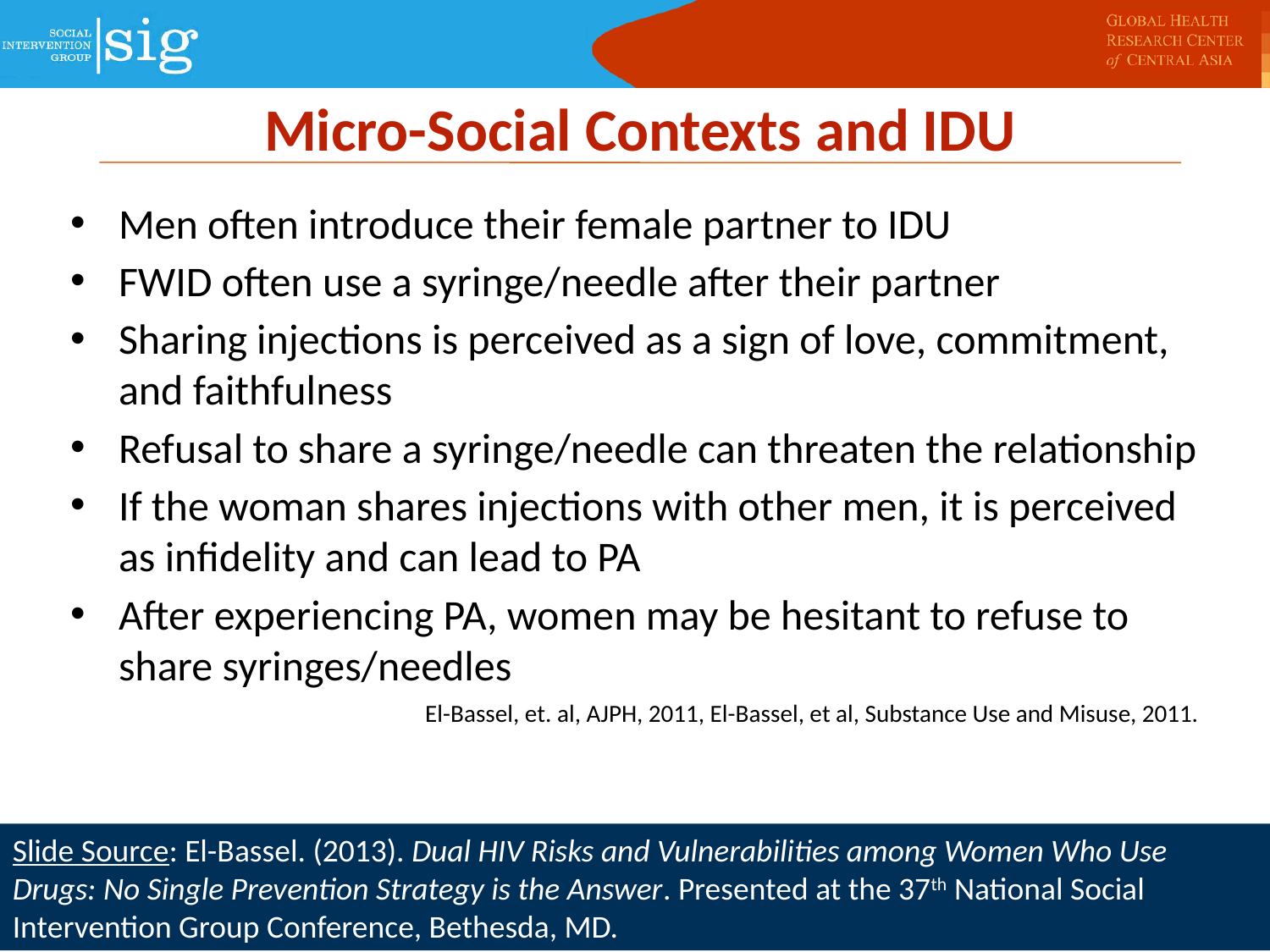

Micro-Social Contexts and IDU
Men often introduce their female partner to IDU
FWID often use a syringe/needle after their partner
Sharing injections is perceived as a sign of love, commitment, and faithfulness
Refusal to share a syringe/needle can threaten the relationship
If the woman shares injections with other men, it is perceived as infidelity and can lead to PA
After experiencing PA, women may be hesitant to refuse to share syringes/needles
El-Bassel, et. al, AJPH, 2011, El-Bassel, et al, Substance Use and Misuse, 2011.

Slide Source: El-Bassel. (2013). Dual HIV Risks and Vulnerabilities among Women Who Use Drugs: No Single Prevention Strategy is the Answer. Presented at the 37th National Social Intervention Group Conference, Bethesda, MD.